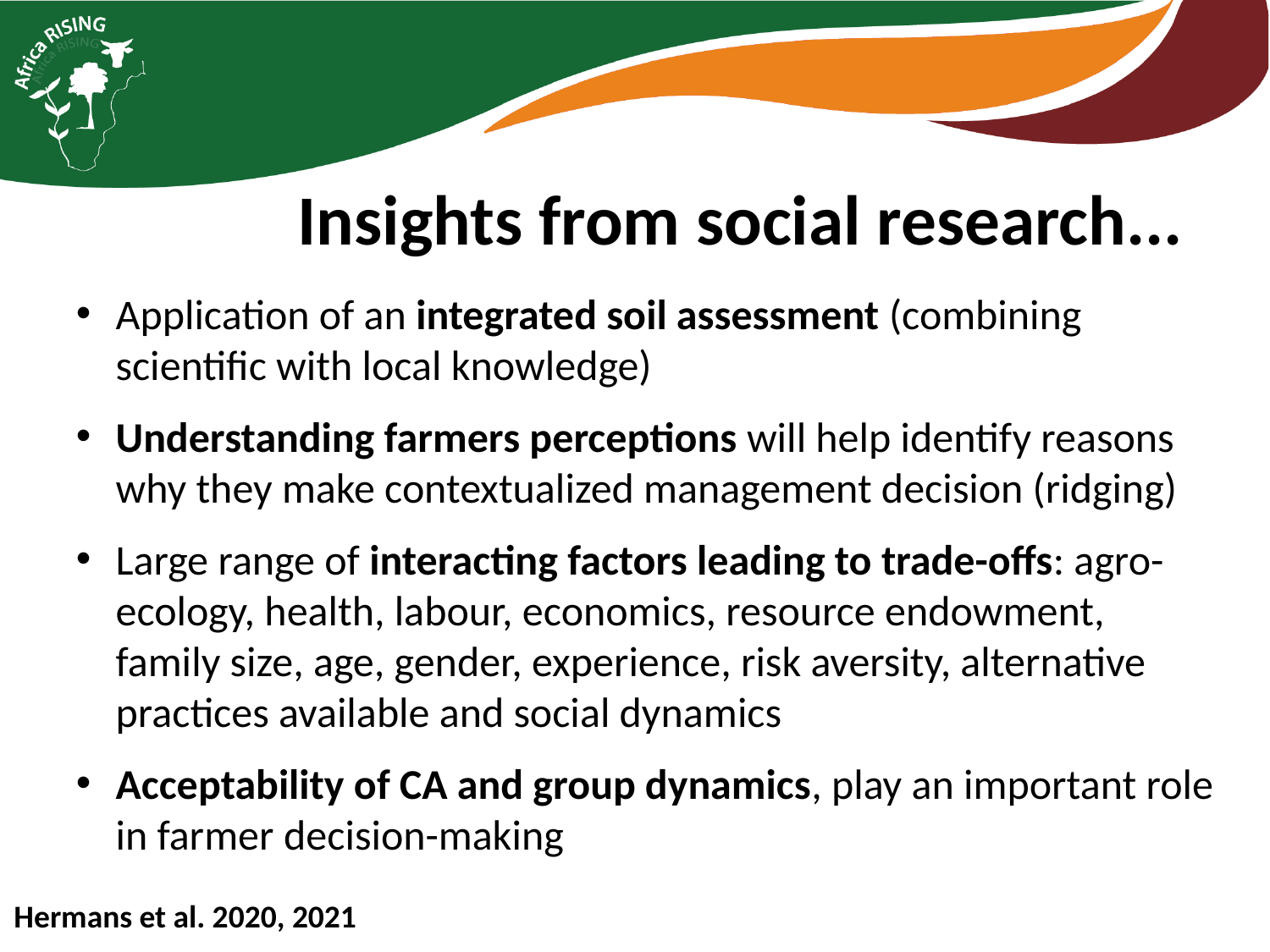

# Insights from social research...
Application of an integrated soil assessment (combining scientific with local knowledge)
Understanding farmers perceptions will help identify reasons why they make contextualized management decision (ridging)
Large range of interacting factors leading to trade-offs: agro-ecology, health, labour, economics, resource endowment, family size, age, gender, experience, risk aversity, alternative practices available and social dynamics
Acceptability of CA and group dynamics, play an important role in farmer decision-making

Hermans et al. 2020, 2021